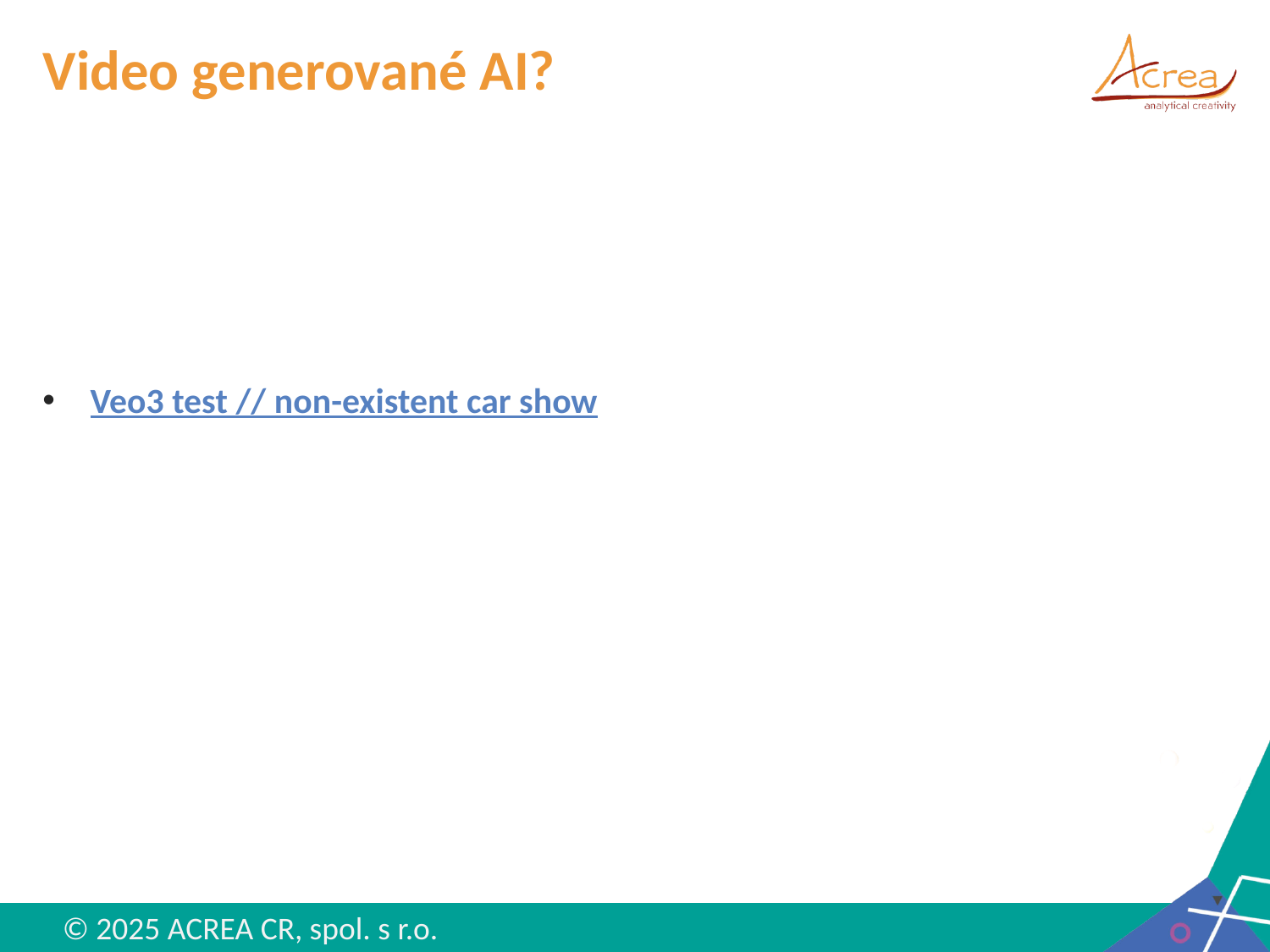

# Video generované AI?

Veo3 test // non-existent car show